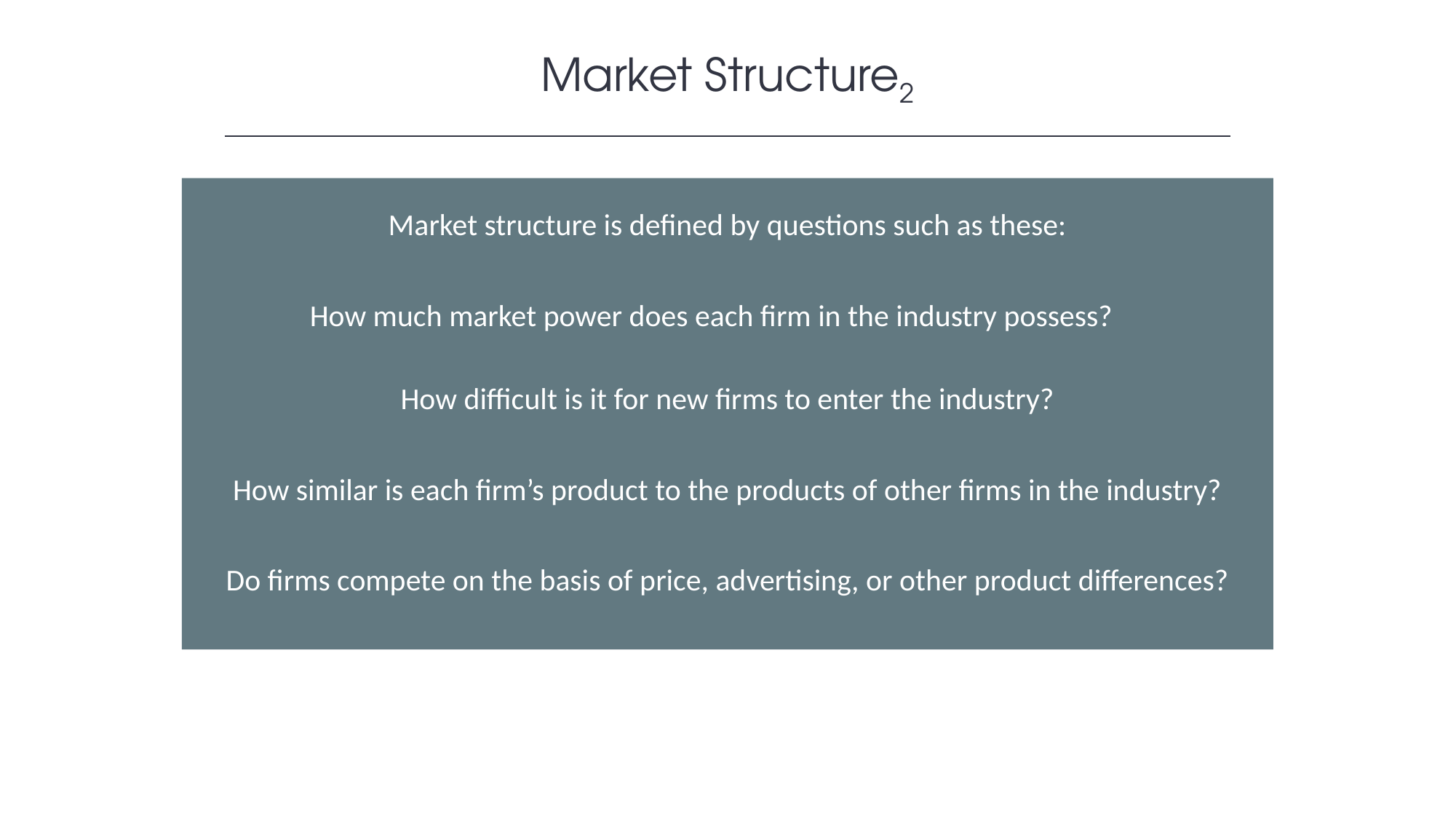

Market Structure2

Market structure is defined by questions such as these:
How much market power does each firm in the industry possess?
How difficult is it for new firms to enter the industry?
How similar is each firm’s product to the products of other firms in the industry?
Do firms compete on the basis of price, advertising, or other product differences?